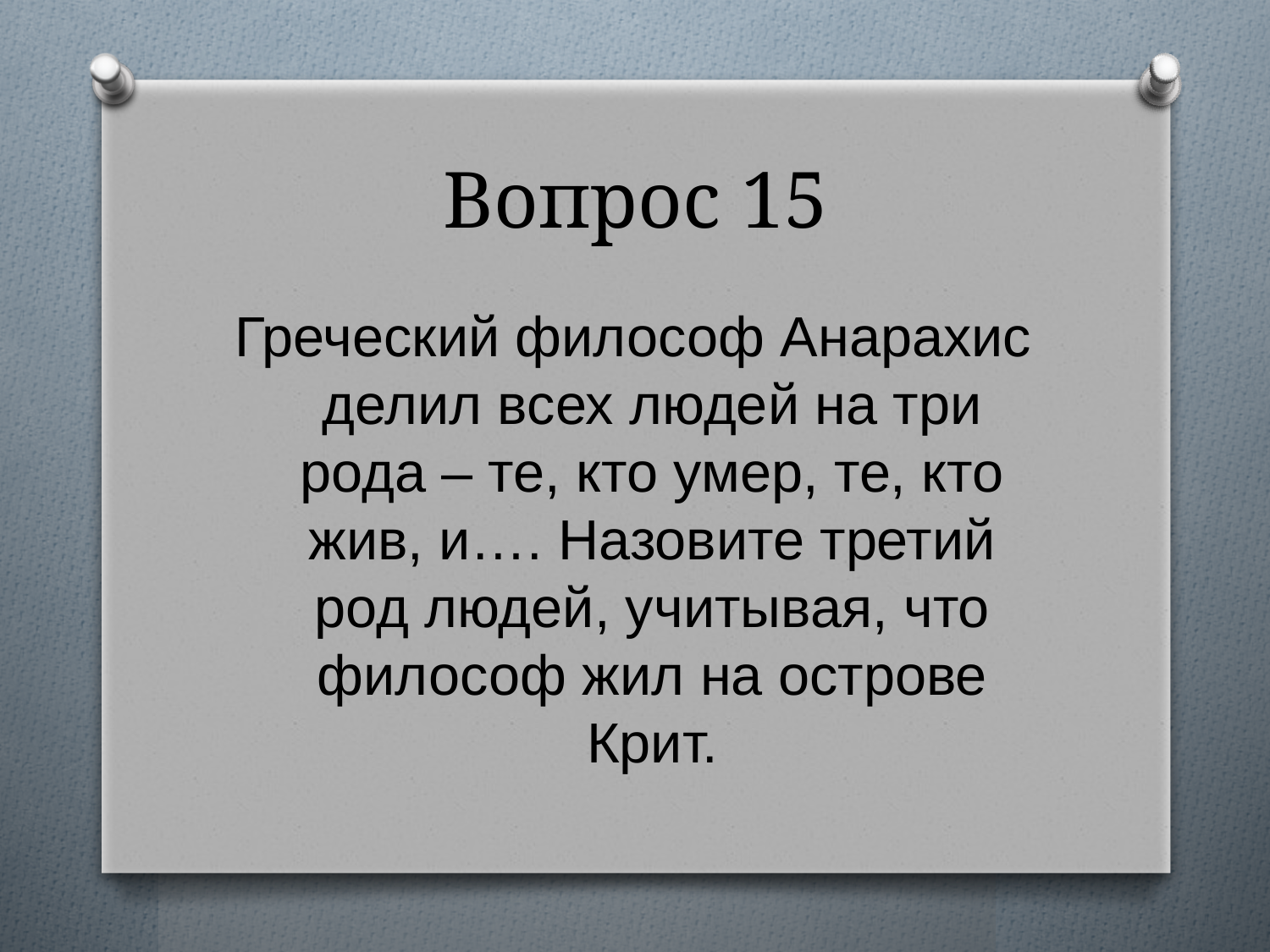

# Вопрос 15
Греческий философ Анарахис делил всех людей на три рода – те, кто умер, те, кто жив, и…. Назовите третий род людей, учитывая, что философ жил на острове Крит.